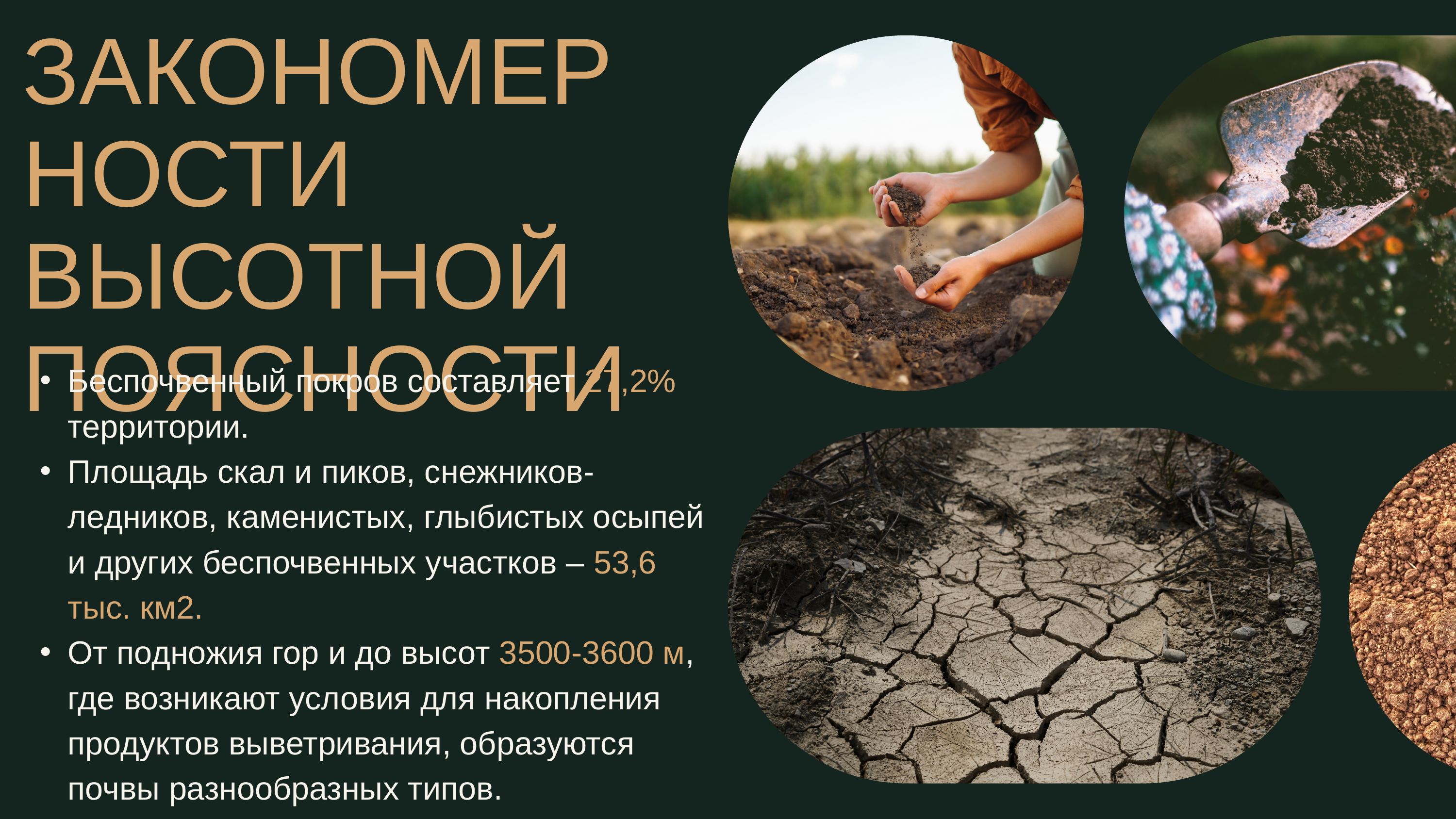

ЗАКОНОМЕРНОСТИ ВЫСОТНОЙ ПОЯСНОСТИ

Беспочвенный покров составляет 27,2% территории.
Площадь скал и пиков, снежников-ледников, каменистых, глыбистых осыпей и других беспочвенных участков – 53,6 тыс. км2.
От подножия гор и до высот 3500-3600 м, где возникают условия для накопления продуктов выветривания, образуются почвы разнообразных типов.